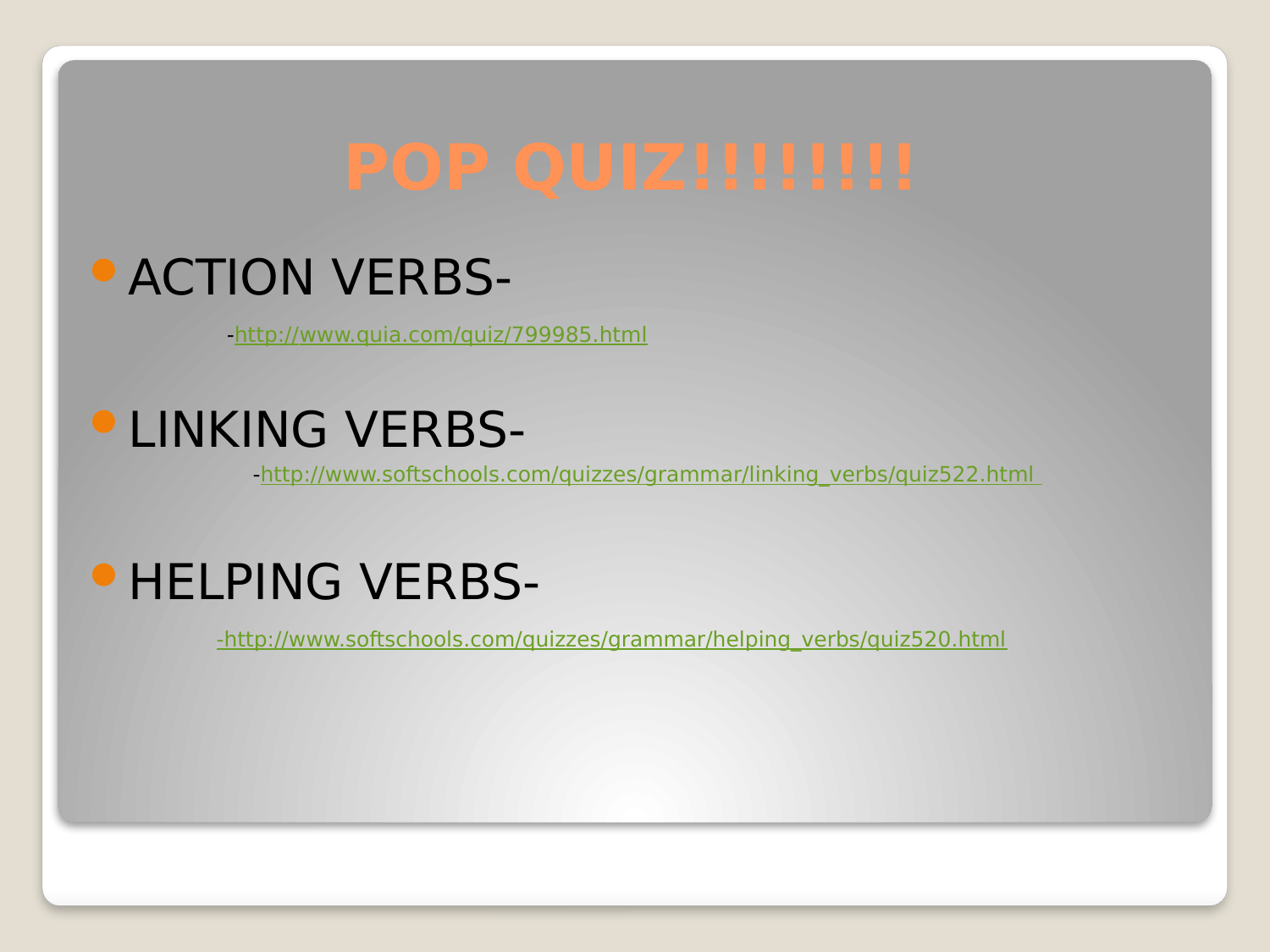

# POP QUIZ!!!!!!!!
ACTION VERBS-
  -http://www.quia.com/quiz/799985.html

LINKING VERBS-
		-http://www.softschools.com/quizzes/grammar/linking_verbs/quiz522.html

HELPING VERBS-
 -http://www.softschools.com/quizzes/grammar/helping_verbs/quiz520.html